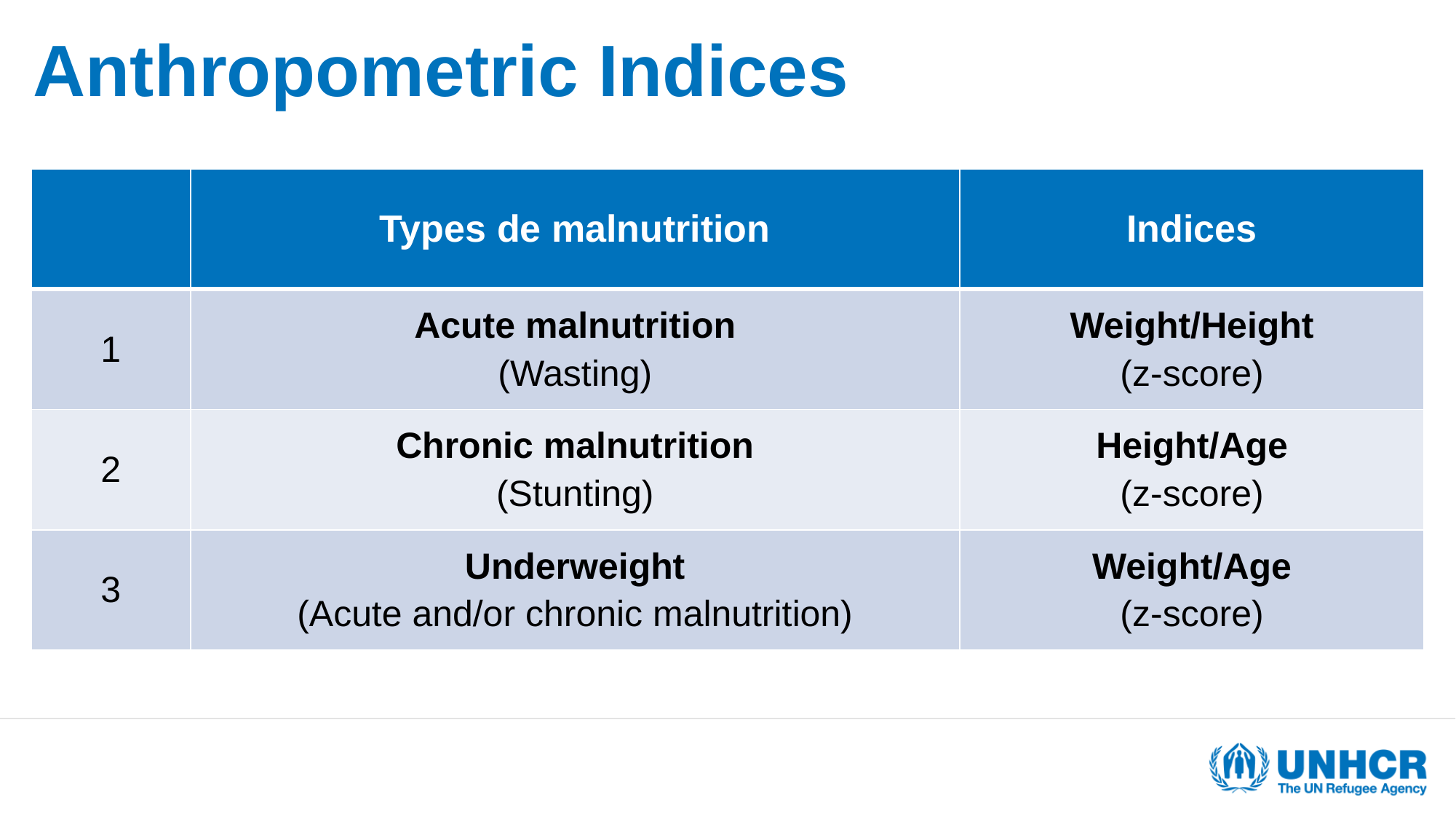

# Anthropometric Indices
|  | Types de malnutrition | Indices |
| --- | --- | --- |
| 1 | Acute malnutrition (Wasting) | Weight/Height (z-score) |
| 2 | Chronic malnutrition (Stunting) | Height/Age (z-score) |
| 3 | Underweight (Acute and/or chronic malnutrition) | Weight/Age (z-score) |